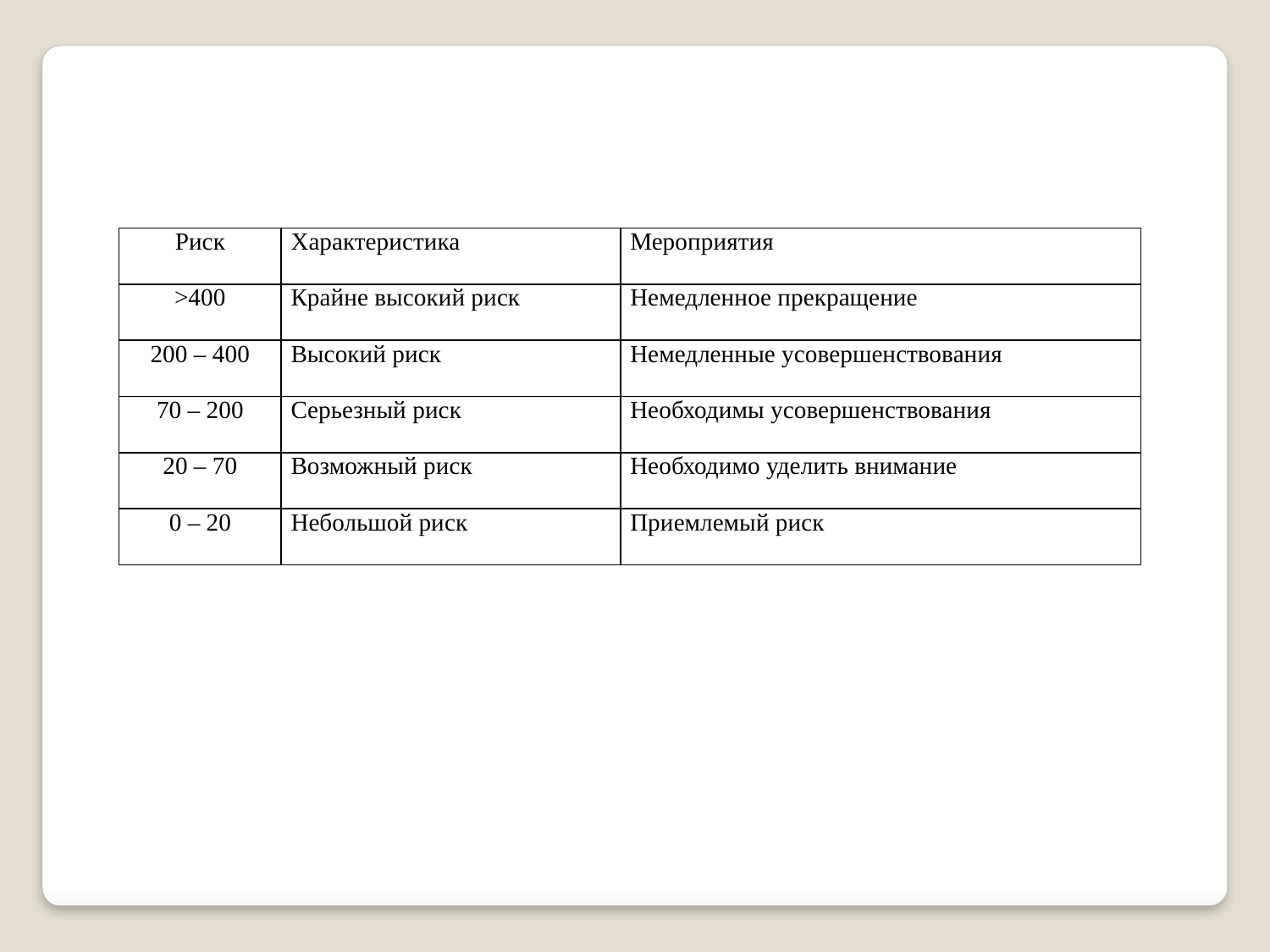

| Риск | Характеристика | Мероприятия |
| --- | --- | --- |
| >400 | Крайне высокий риск | Немедленное прекращение |
| 200 – 400 | Высокий риск | Немедленные усовершенствования |
| 70 – 200 | Серьезный риск | Необходимы усовершенствования |
| 20 – 70 | Возможный риск | Необходимо уделить внимание |
| 0 – 20 | Небольшой риск | Приемлемый риск |